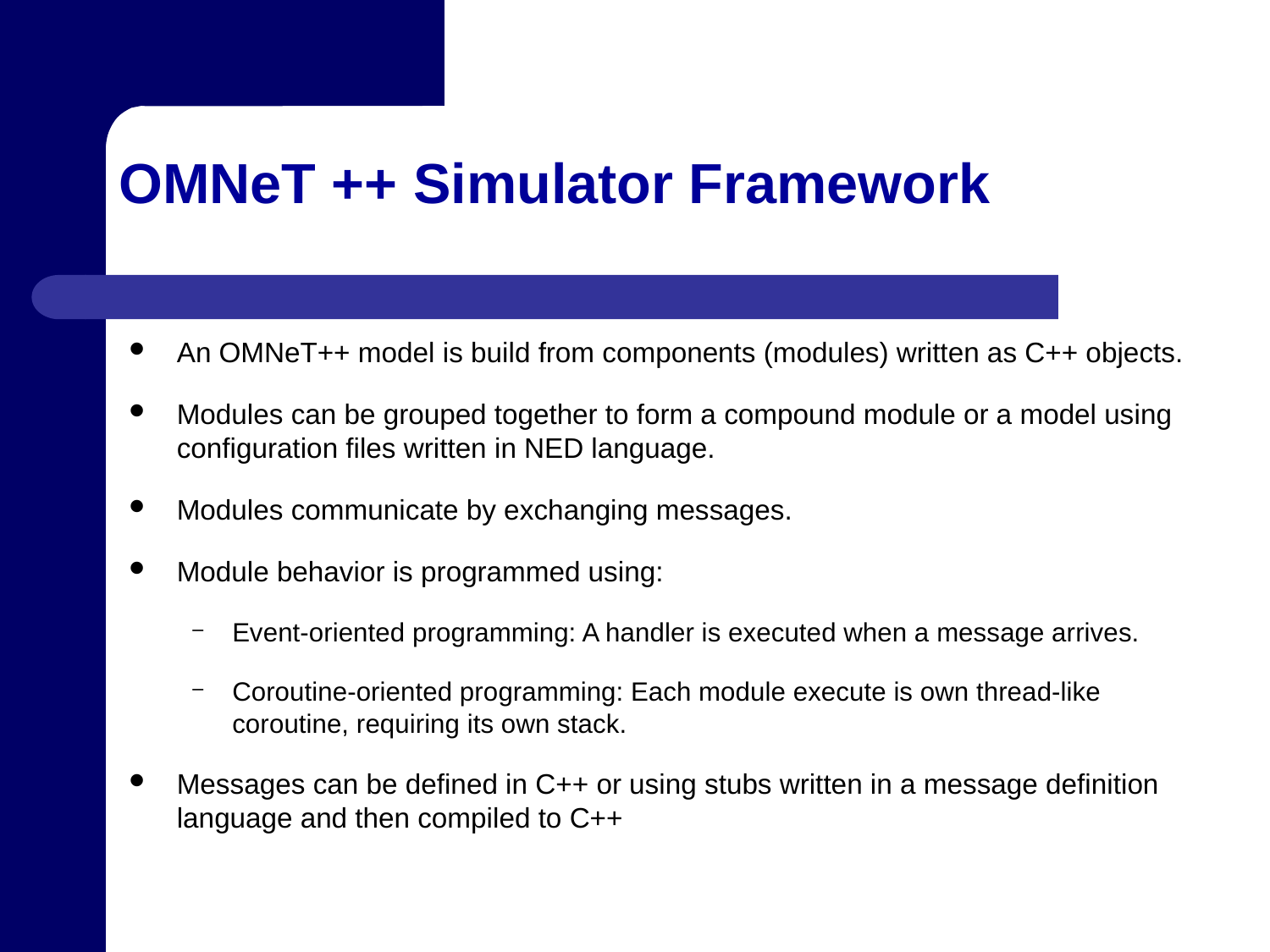

# OMNeT ++ Simulator Framework
An OMNeT++ model is build from components (modules) written as C++ objects.
Modules can be grouped together to form a compound module or a model using configuration files written in NED language.
Modules communicate by exchanging messages.
Module behavior is programmed using:
Event-oriented programming: A handler is executed when a message arrives.
Coroutine-oriented programming: Each module execute is own thread-like coroutine, requiring its own stack.
Messages can be defined in C++ or using stubs written in a message definition language and then compiled to C++